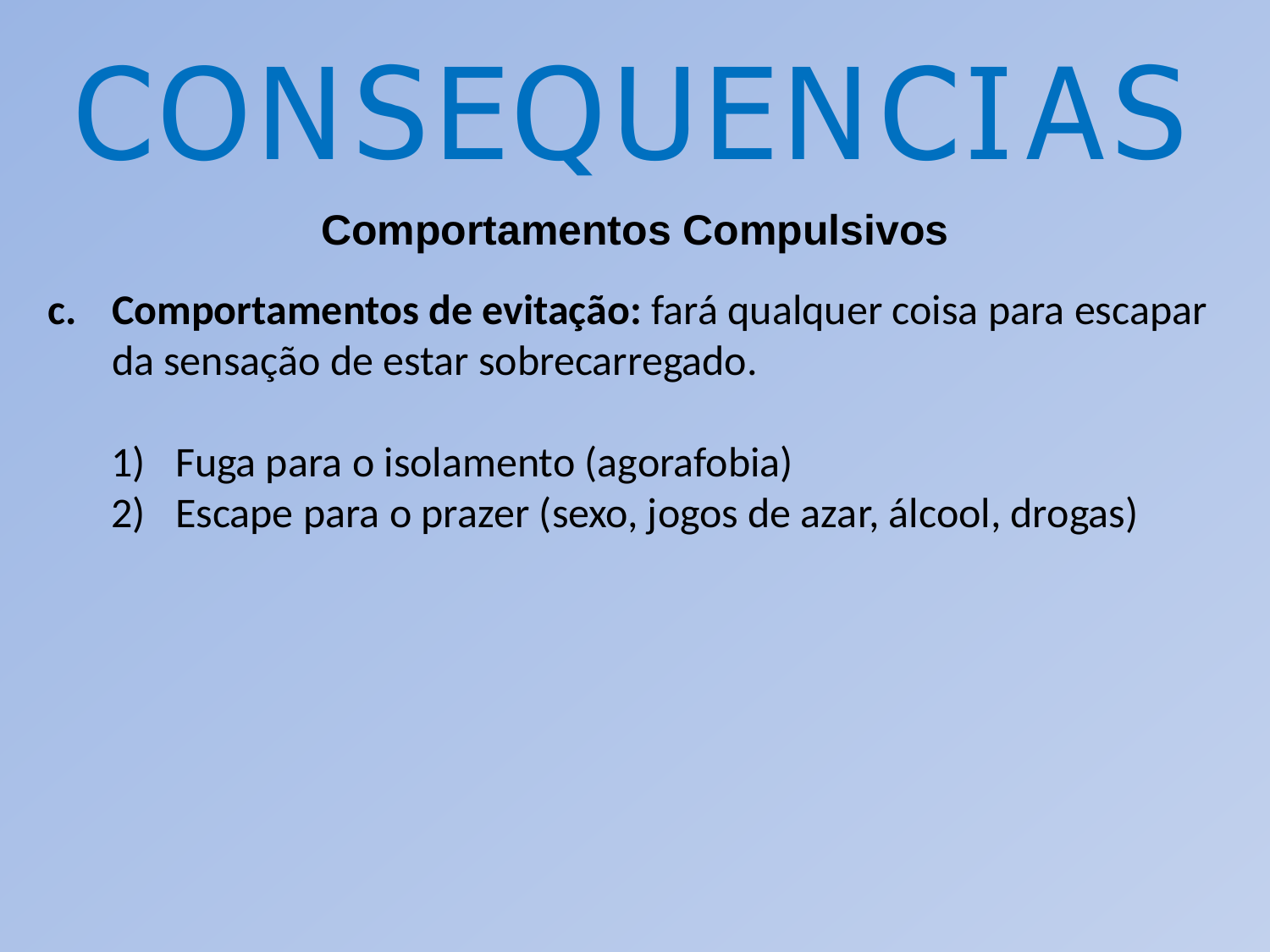

CONSEQUENCIAS

Comportamentos Compulsivos

Comportamentos de evitação: fará qualquer coisa para escapar da sensação de estar sobrecarregado.
Fuga para o isolamento (agorafobia)
Escape para o prazer (sexo, jogos de azar, álcool, drogas)